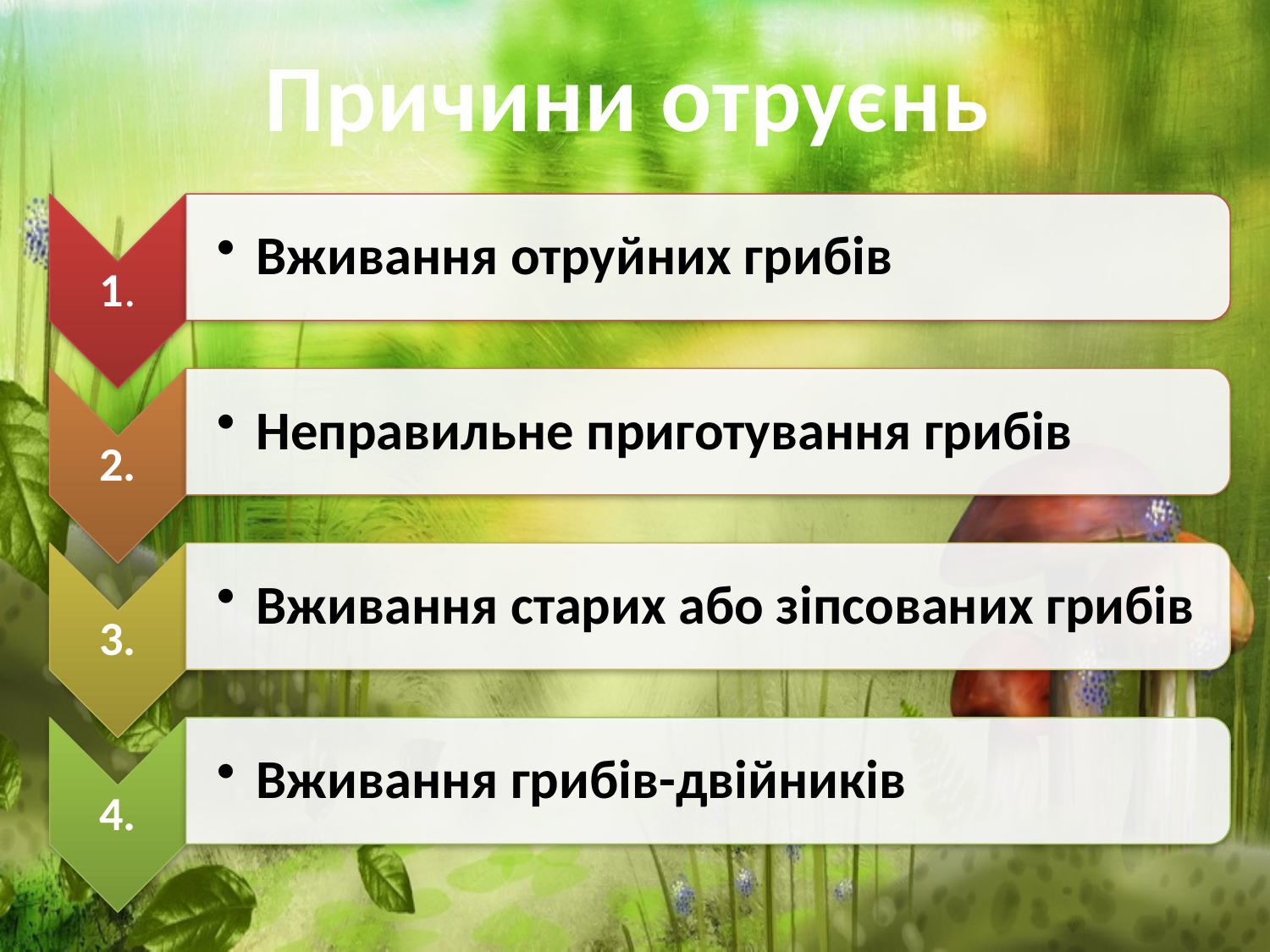

Причини отруєнь
1.
Вживання отруйних грибів
2.
Неправильне приготування грибів
3.
Вживання старих або зіпсованих грибів
4.
Вживання грибів-двійників